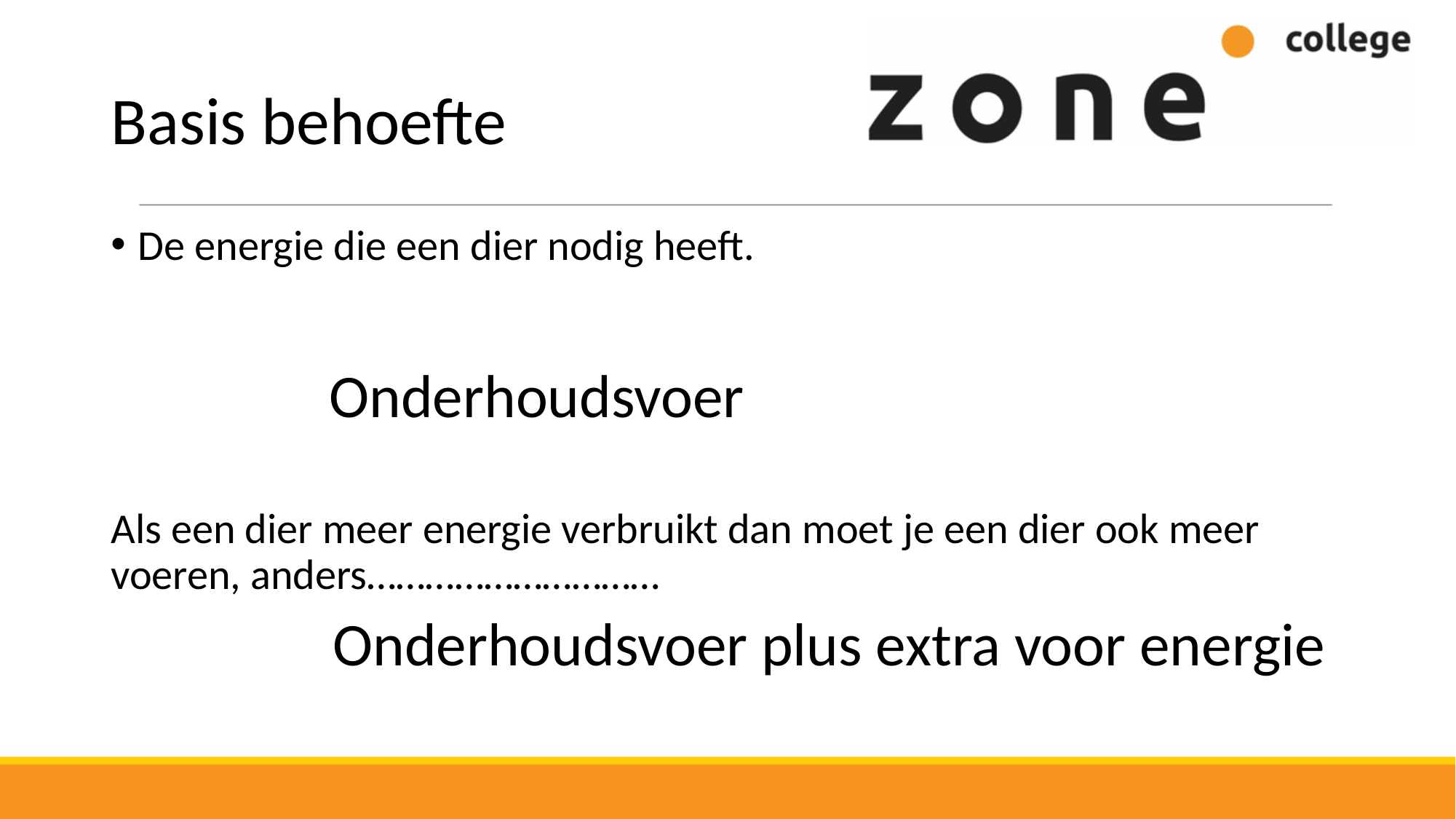

# Basis behoefte
De energie die een dier nodig heeft.

                Onderhoudsvoer

Als een dier meer energie verbruikt dan moet je een dier ook meer voeren, anders…………………………
                       Onderhoudsvoer plus extra voor energie